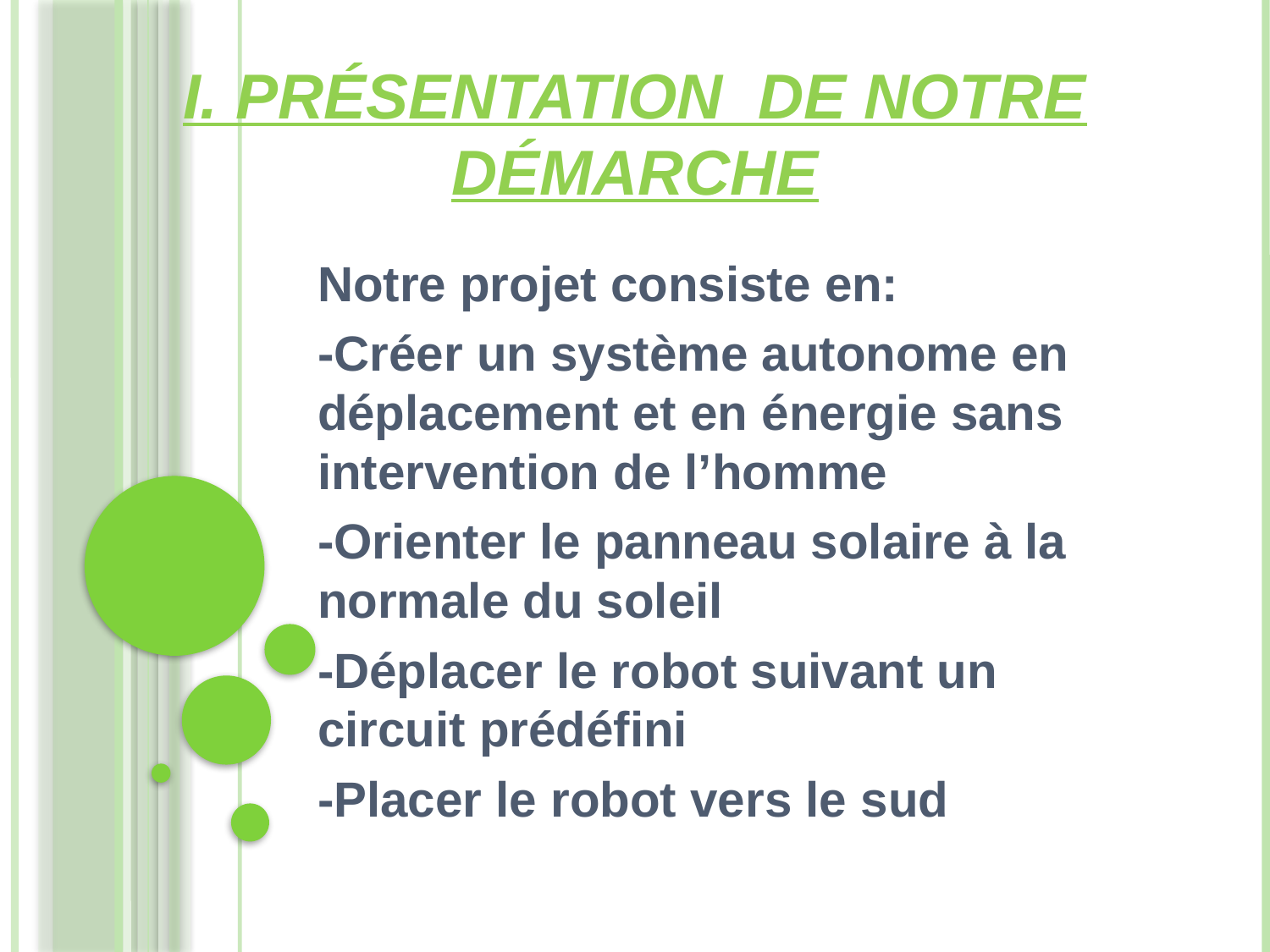

# I. Présentation  de notre démarche
Notre projet consiste en:
-Créer un système autonome en déplacement et en énergie sans intervention de l’homme
-Orienter le panneau solaire à la normale du soleil
-Déplacer le robot suivant un circuit prédéfini
-Placer le robot vers le sud